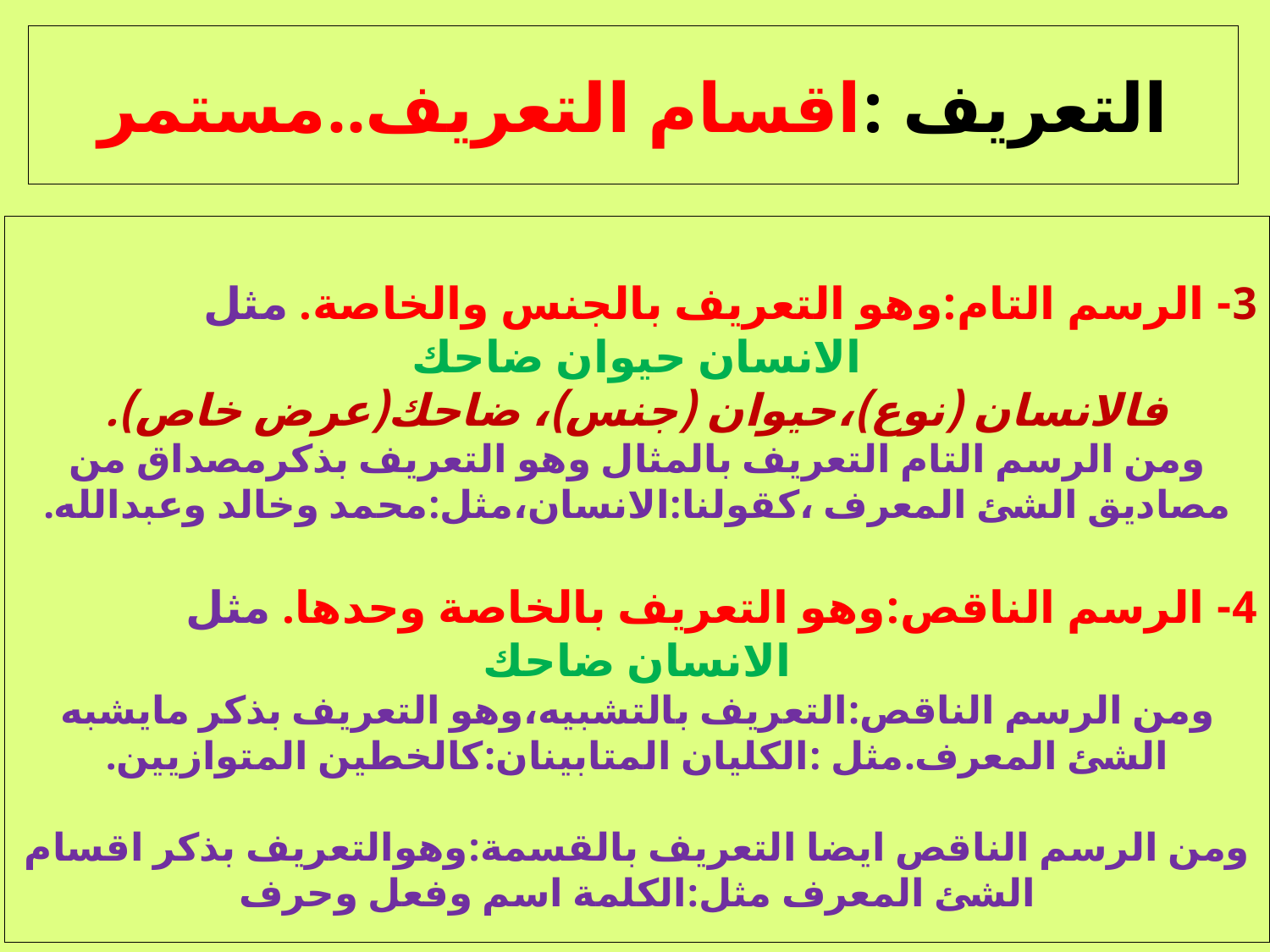

التعريف :اقسام التعريف..مستمر

3- الرسم التام:وهو التعريف بالجنس والخاصة. مثل
الانسان حيوان ضاحك
فالانسان (نوع)،حيوان (جنس)، ضاحك(عرض خاص).
ومن الرسم التام التعريف بالمثال وهو التعريف بذكرمصداق من مصاديق الشئ المعرف ،كقولنا:الانسان،مثل:محمد وخالد وعبدالله.

4- الرسم الناقص:وهو التعريف بالخاصة وحدها. مثل
الانسان ضاحك
ومن الرسم الناقص:التعريف بالتشبيه،وهو التعريف بذكر مايشبه الشئ المعرف.مثل :الكليان المتابينان:كالخطين المتوازيين.

ومن الرسم الناقص ايضا التعريف بالقسمة:وهوالتعريف بذكر اقسام الشئ المعرف مثل:الكلمة اسم وفعل وحرف